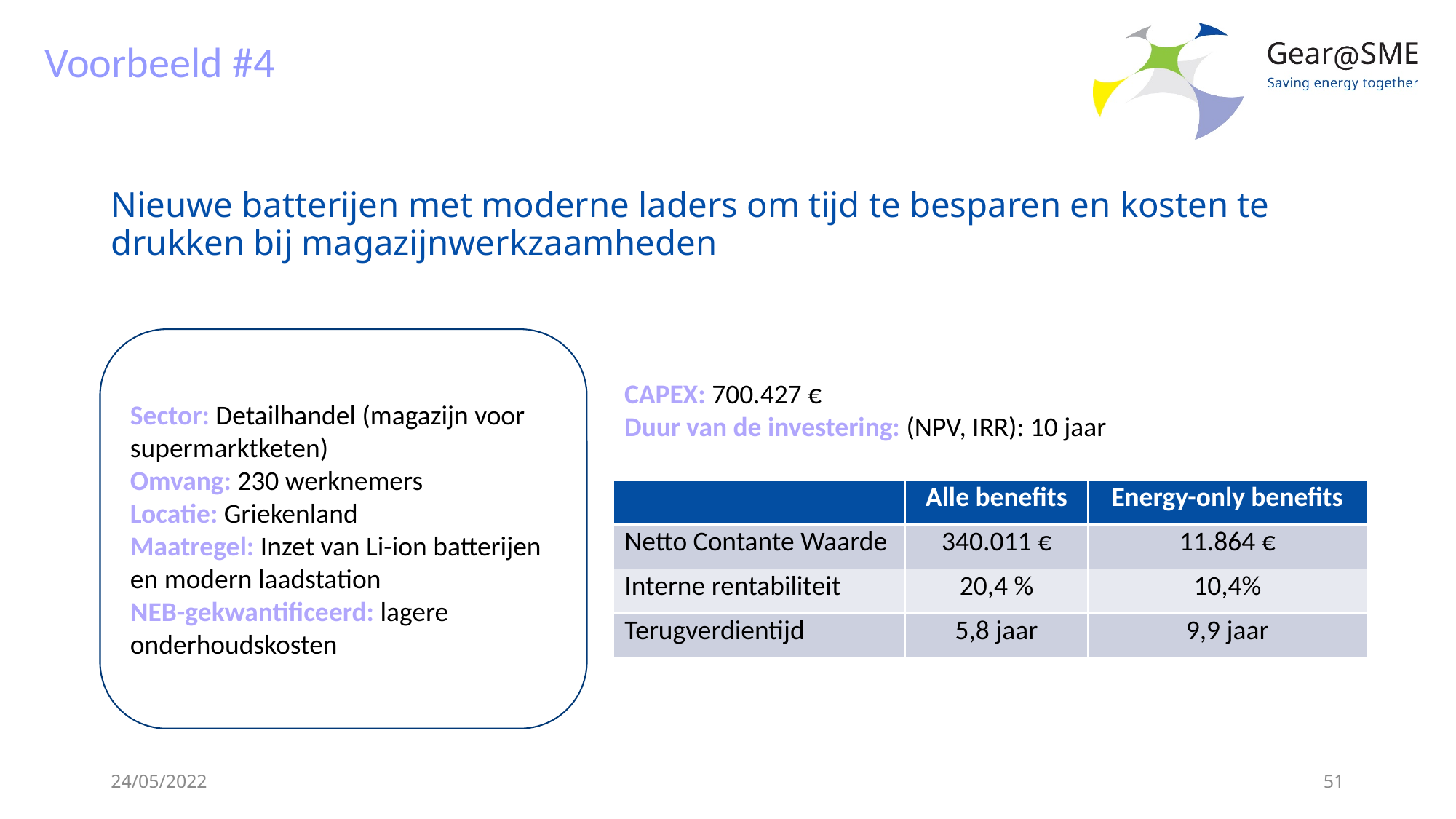

Voorbeeld #4
# Nieuwe batterijen met moderne laders om tijd te besparen en kosten te drukken bij magazijnwerkzaamheden
Sector: Detailhandel (magazijn voor supermarktketen)
Omvang: 230 werknemers
Locatie: Griekenland
Maatregel: Inzet van Li-ion batterijen en modern laadstation
NEB-gekwantificeerd: lagere onderhoudskosten
CAPEX: 700.427 €
Duur van de investering: (NPV, IRR): 10 jaar
|  | Alle benefits | Energy-only benefits |
| --- | --- | --- |
| Netto Contante Waarde | 340.011 € | 11.864 € |
| Interne rentabiliteit | 20,4 % | 10,4% |
| Terugverdientijd | 5,8 jaar | 9,9 jaar |

24/05/2022
51